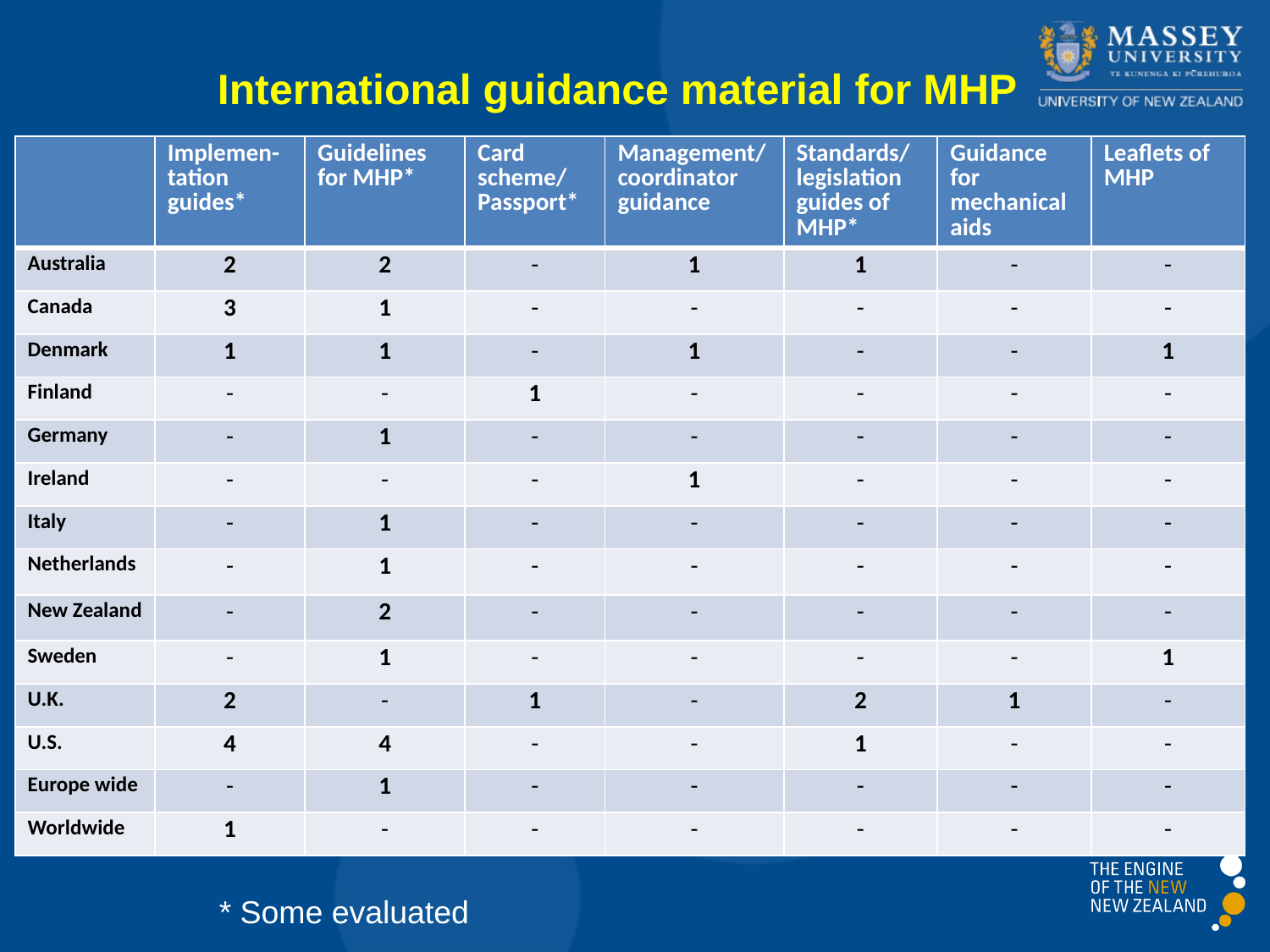

International guidance material for MHP

|  | Implemen-tation guides\* | Guidelines for MHP\* | Card scheme/ Passport\* | Management/ coordinator guidance | Standards/ legislation guides of MHP\* | Guidance for mechanical aids | Leaflets of MHP |
| --- | --- | --- | --- | --- | --- | --- | --- |
| Australia | 2 | 2 | - | 1 | 1 | - | - |
| Canada | 3 | 1 | - | - | - | - | - |
| Denmark | 1 | 1 | - | 1 | - | - | 1 |
| Finland | - | - | 1 | - | - | - | - |
| Germany | - | 1 | - | - | - | - | - |
| Ireland | - | - | - | 1 | - | - | - |
| Italy | - | 1 | - | - | - | - | - |
| Netherlands | - | 1 | - | - | - | - | - |
| New Zealand | - | 2 | - | - | - | - | - |
| Sweden | - | 1 | - | - | - | - | 1 |
| U.K. | 2 | - | 1 | - | 2 | 1 | - |
| U.S. | 4 | 4 | - | - | 1 | - | - |
| Europe wide | - | 1 | - | - | - | - | - |
| Worldwide | 1 | - | - | - | - | - | - |
* Some evaluated